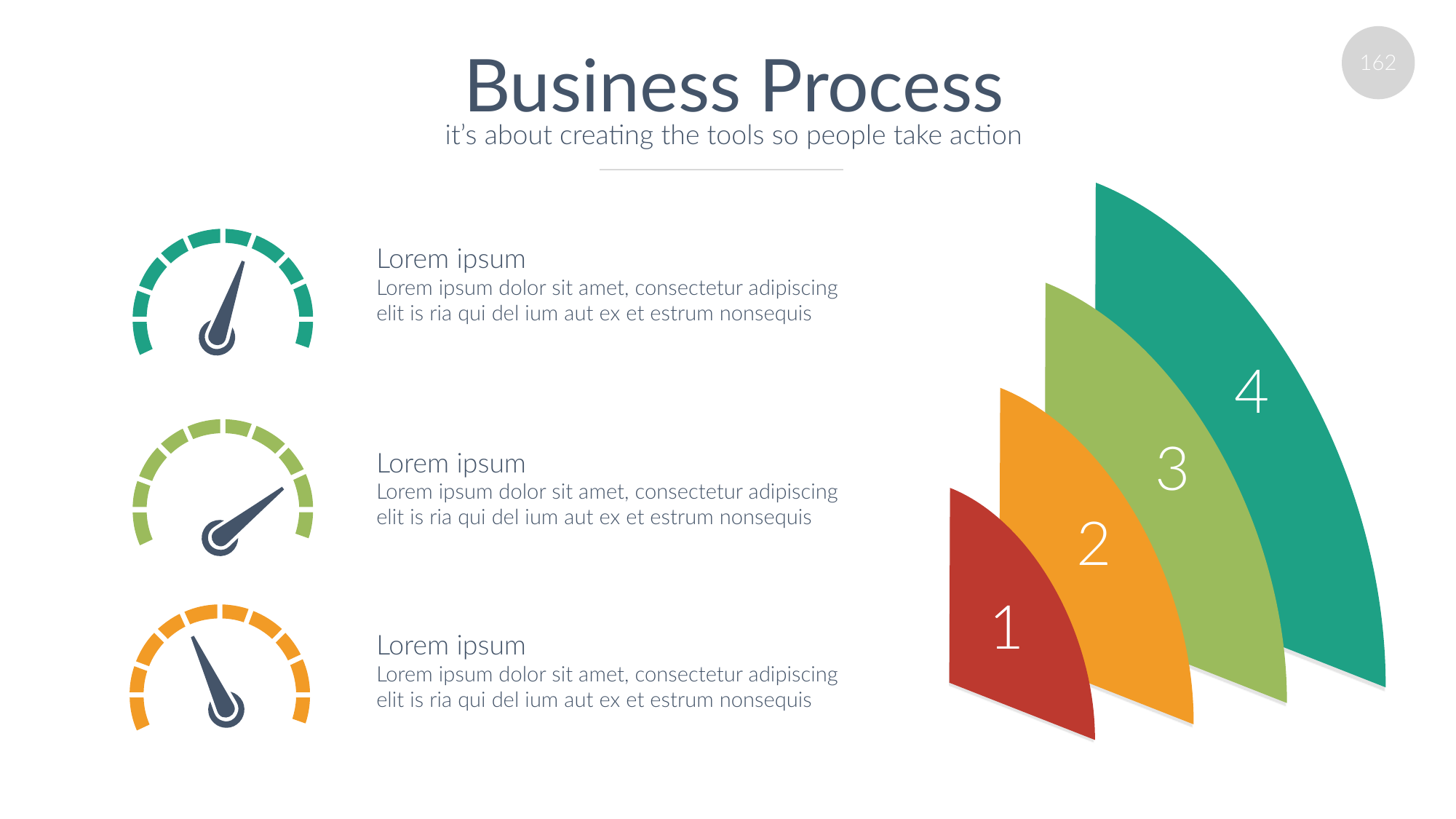

# Business Process
it’s about creating the tools so people take action

Lorem ipsum
Lorem ipsum dolor sit amet, consectetur adipiscing elit is ria qui del ium aut ex et estrum nonsequis

4

3
Lorem ipsum
Lorem ipsum dolor sit amet, consectetur adipiscing elit is ria qui del ium aut ex et estrum nonsequis

2
1

Lorem ipsum
Lorem ipsum dolor sit amet, consectetur adipiscing elit is ria qui del ium aut ex et estrum nonsequis